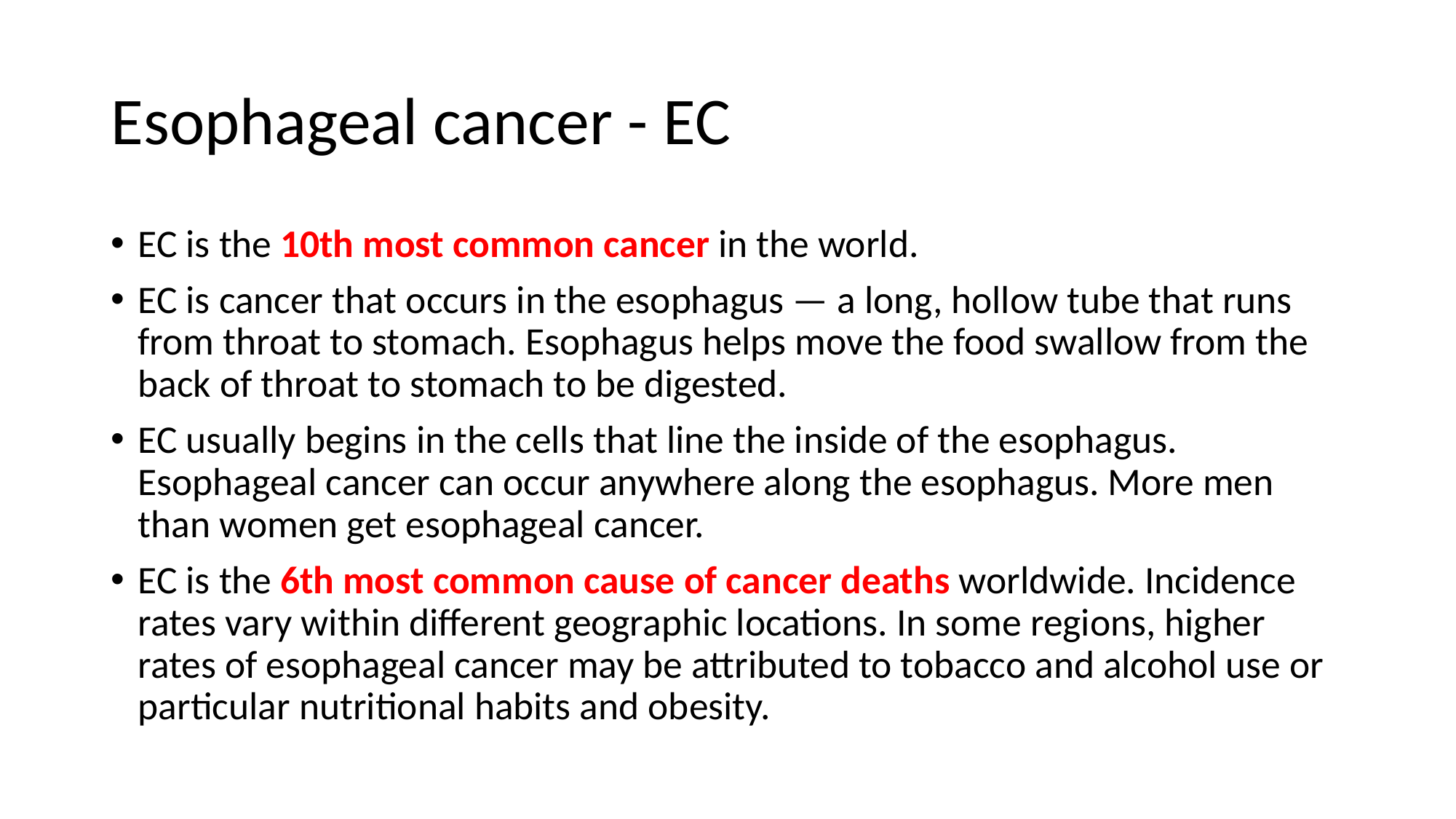

# Esophageal cancer - EC
EC is the 10th most common cancer in the world.
EC is cancer that occurs in the esophagus — a long, hollow tube that runs from throat to stomach. Esophagus helps move the food swallow from the back of throat to stomach to be digested.
EC usually begins in the cells that line the inside of the esophagus. Esophageal cancer can occur anywhere along the esophagus. More men than women get esophageal cancer.
EC is the 6th most common cause of cancer deaths worldwide. Incidence rates vary within different geographic locations. In some regions, higher rates of esophageal cancer may be attributed to tobacco and alcohol use or particular nutritional habits and obesity.